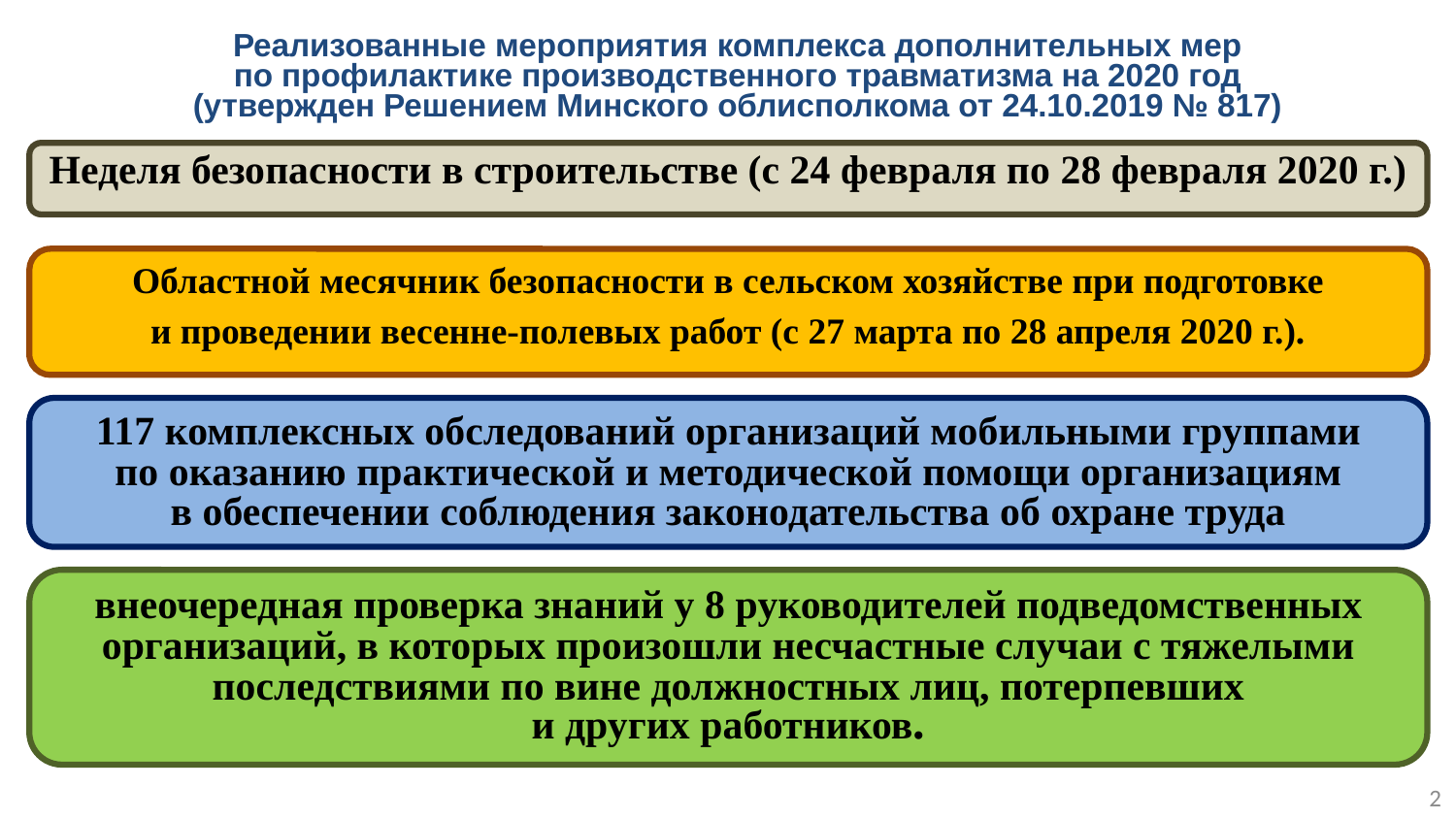

Реализованные мероприятия комплекса дополнительных мер
по профилактике производственного травматизма на 2020 год
(утвержден Решением Минского облисполкома от 24.10.2019 № 817)

Неделя безопасности в строительстве (с 24 февраля по 28 февраля 2020 г.)
Областной месячник безопасности в сельском хозяйстве при подготовке
и проведении весенне-полевых работ (с 27 марта по 28 апреля 2020 г.).
117 комплексных обследований организаций мобильными группами
по оказанию практической и методической помощи организациям
в обеспечении соблюдения законодательства об охране труда
внеочередная проверка знаний у 8 руководителей подведомственных организаций, в которых произошли несчастные случаи с тяжелыми последствиями по вине должностных лиц, потерпевших
и других работников.
2